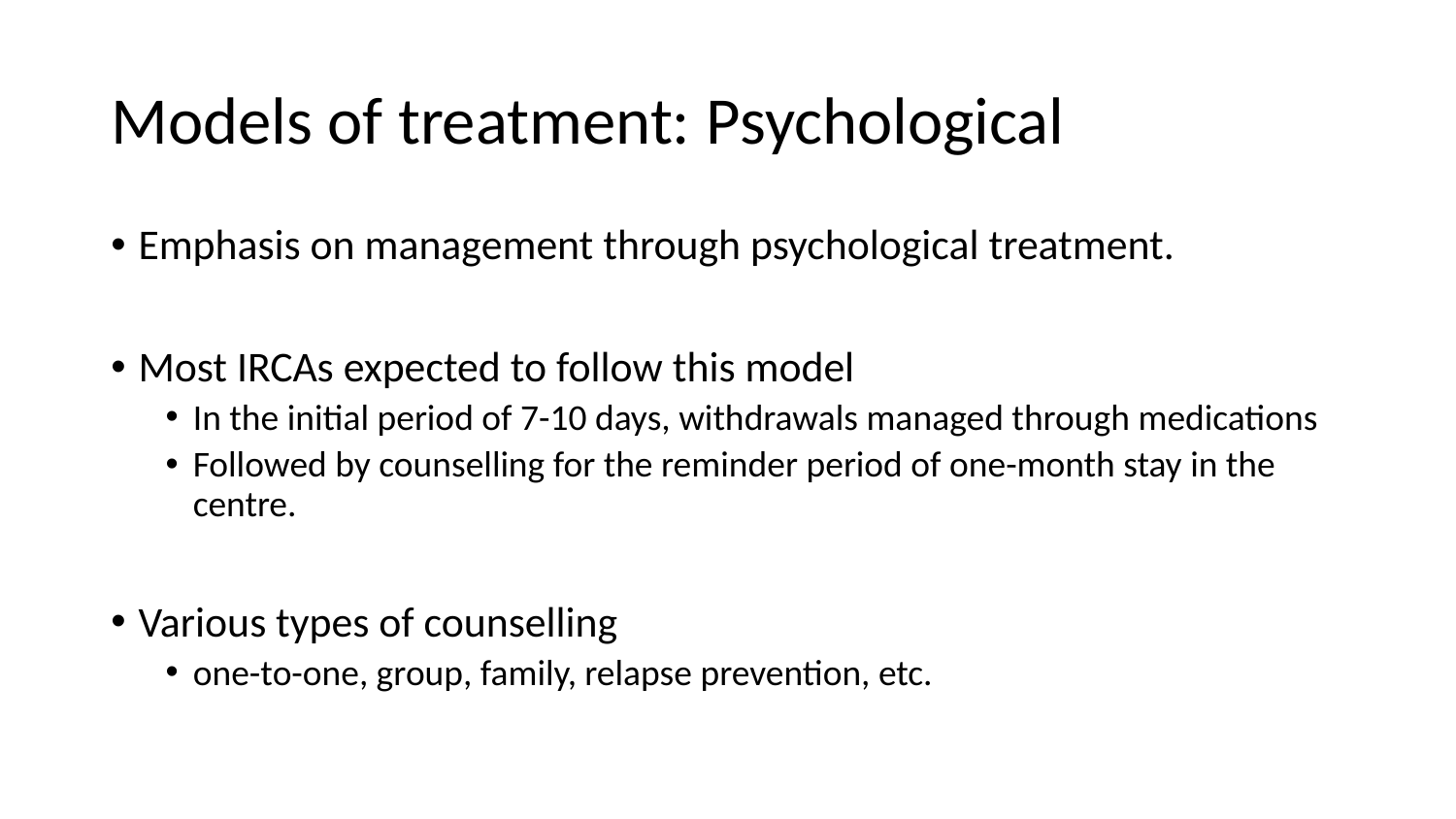

# Models of treatment: Psychological
Emphasis on management through psychological treatment.

Most IRCAs expected to follow this model
In the initial period of 7-10 days, withdrawals managed through medications
Followed by counselling for the reminder period of one-month stay in the centre.

Various types of counselling
one-to-one, group, family, relapse prevention, etc.